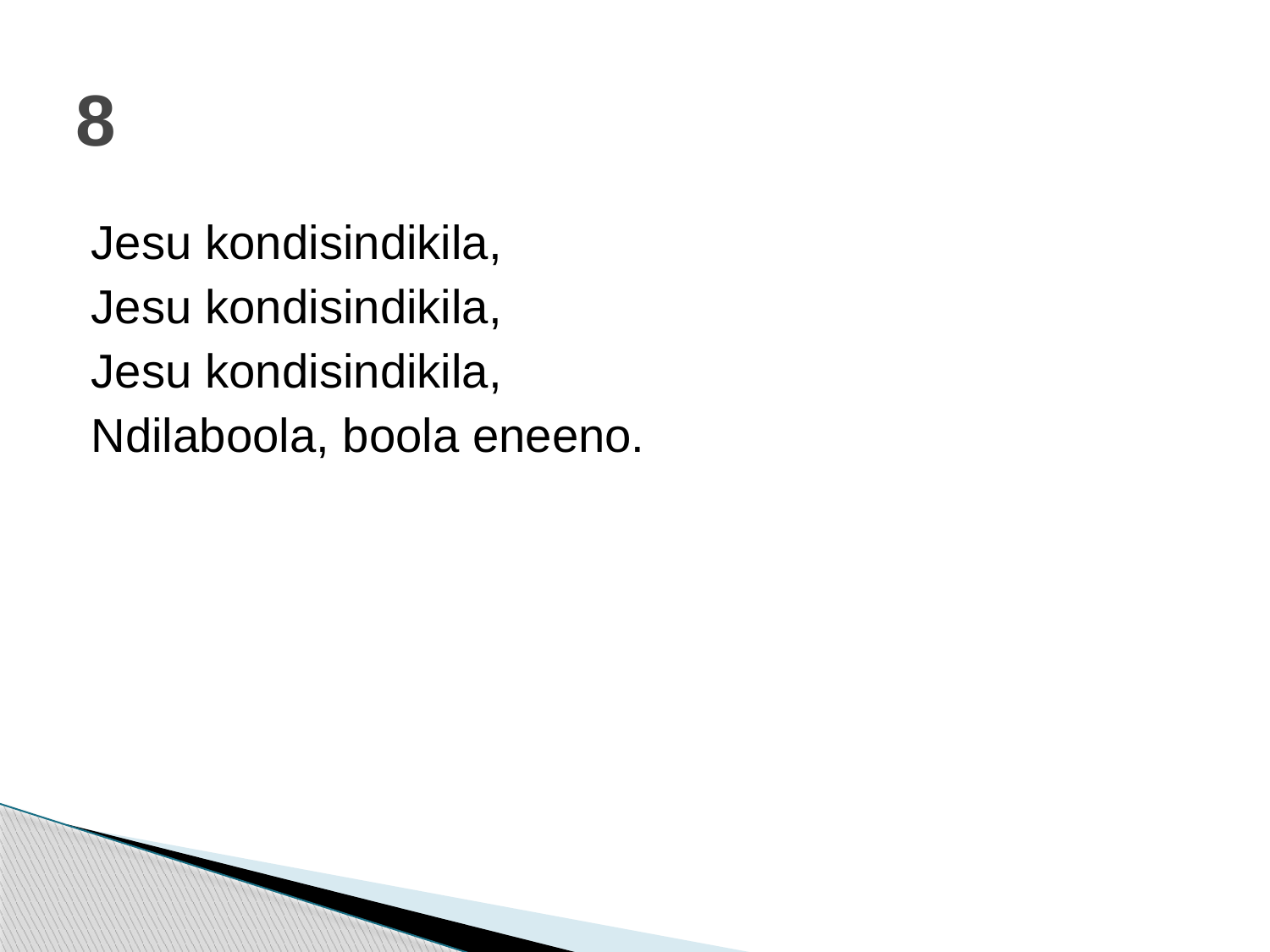

# 8
Jesu kondisindikila,
Jesu kondisindikila,
Jesu kondisindikila,
Ndilaboola, boola eneeno.